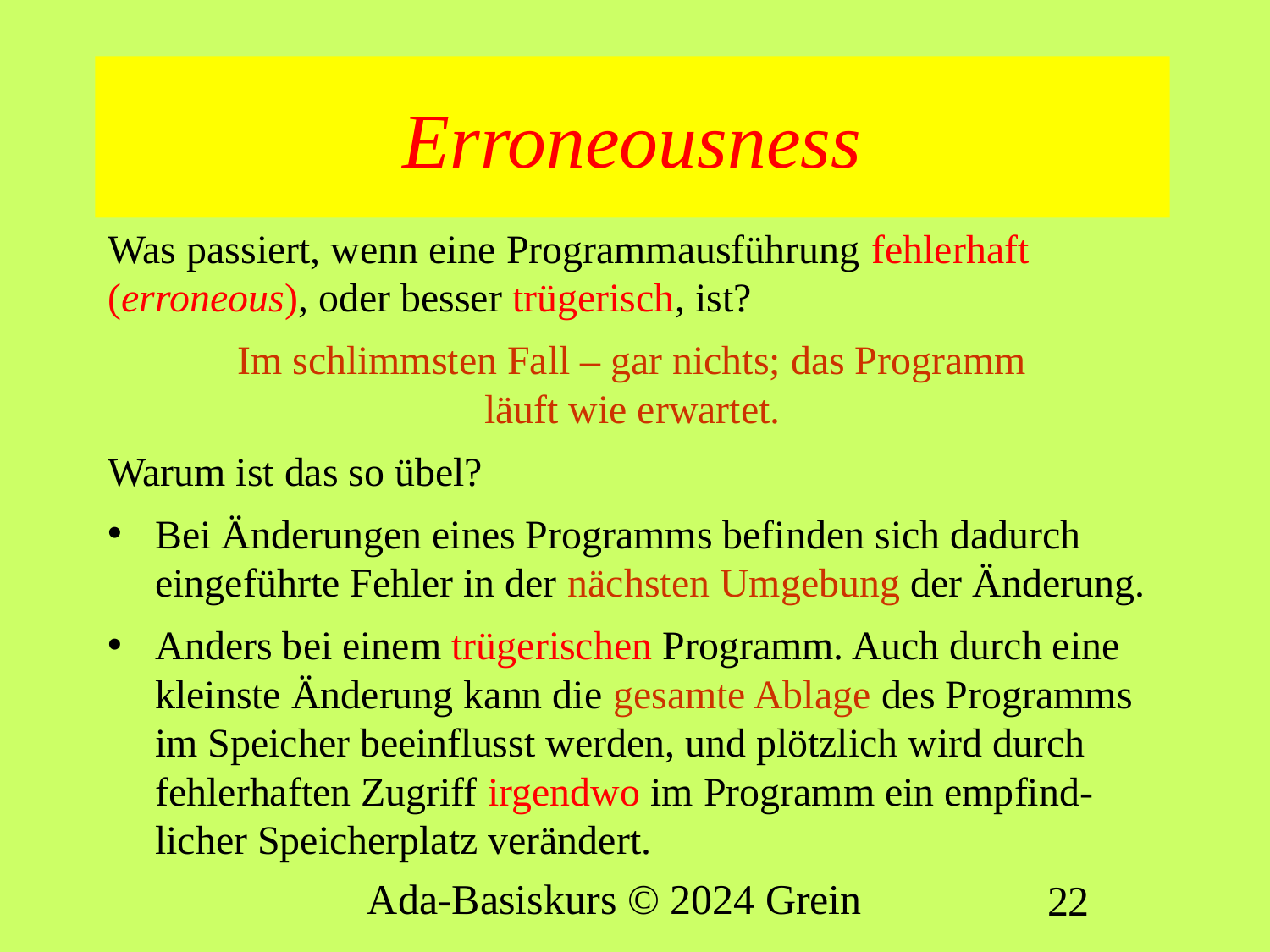

# Erroneousness
Was passiert, wenn eine Programmausführung fehlerhaft (erroneous), oder besser trügerisch, ist?
Im schlimmsten Fall – gar nichts; das Programm
läuft wie erwartet.
Warum ist das so übel?
Bei Änderungen eines Programms befinden sich dadurch eingeführte Fehler in der nächsten Umgebung der Änderung.
Anders bei einem trügerischen Programm. Auch durch eine kleinste Änderung kann die gesamte Ablage des Programms im Speicher beeinflusst werden, und plötzlich wird durch fehlerhaften Zugriff irgendwo im Programm ein empfind-licher Speicherplatz verändert.
Ada-Basiskurs © 2024 Grein
22